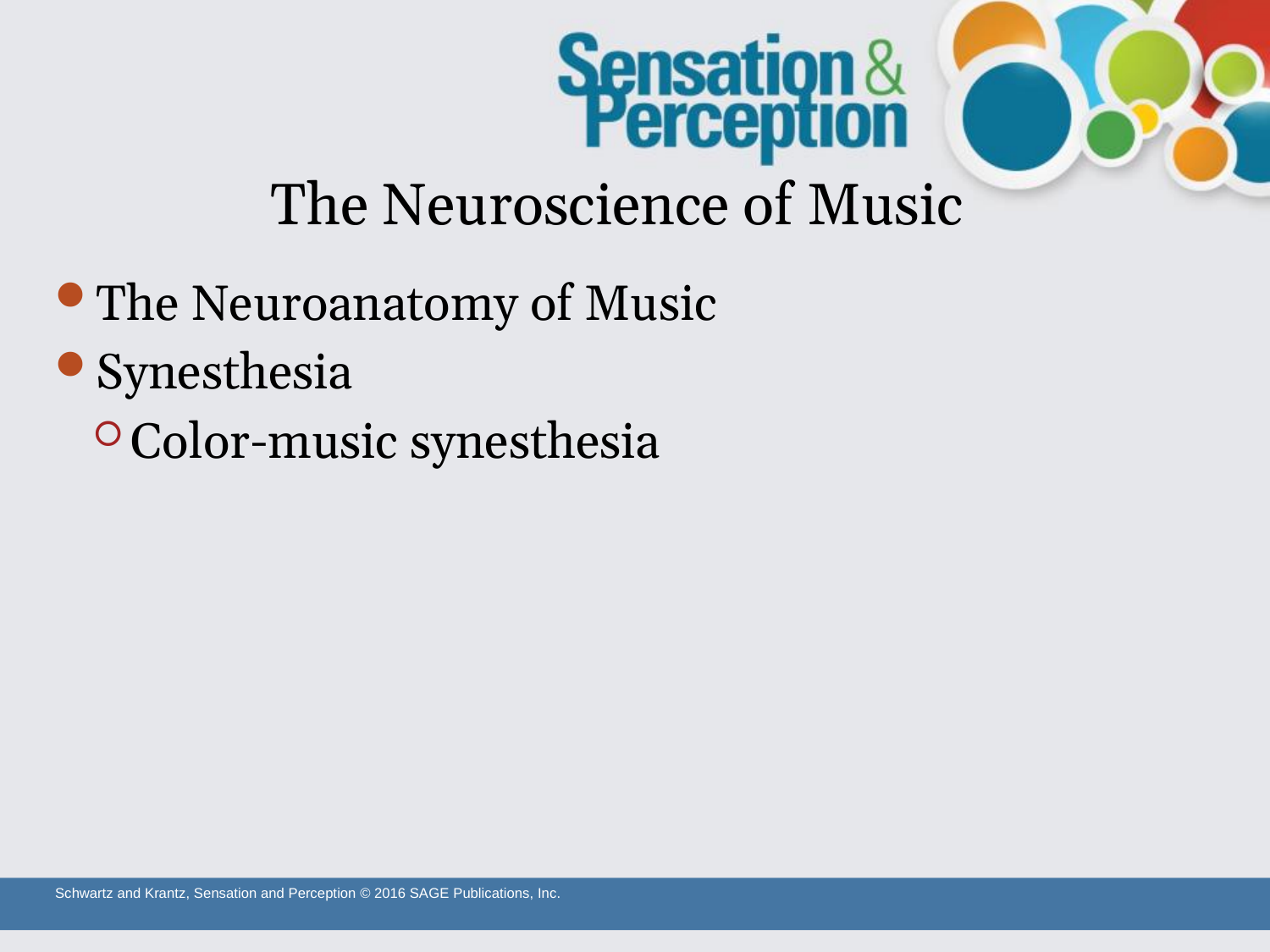

# The Neuroscience of Music
The Neuroanatomy of Music
Synesthesia
Color-music synesthesia
Schwartz and Krantz, Sensation and Perception © 2016 SAGE Publications, Inc.